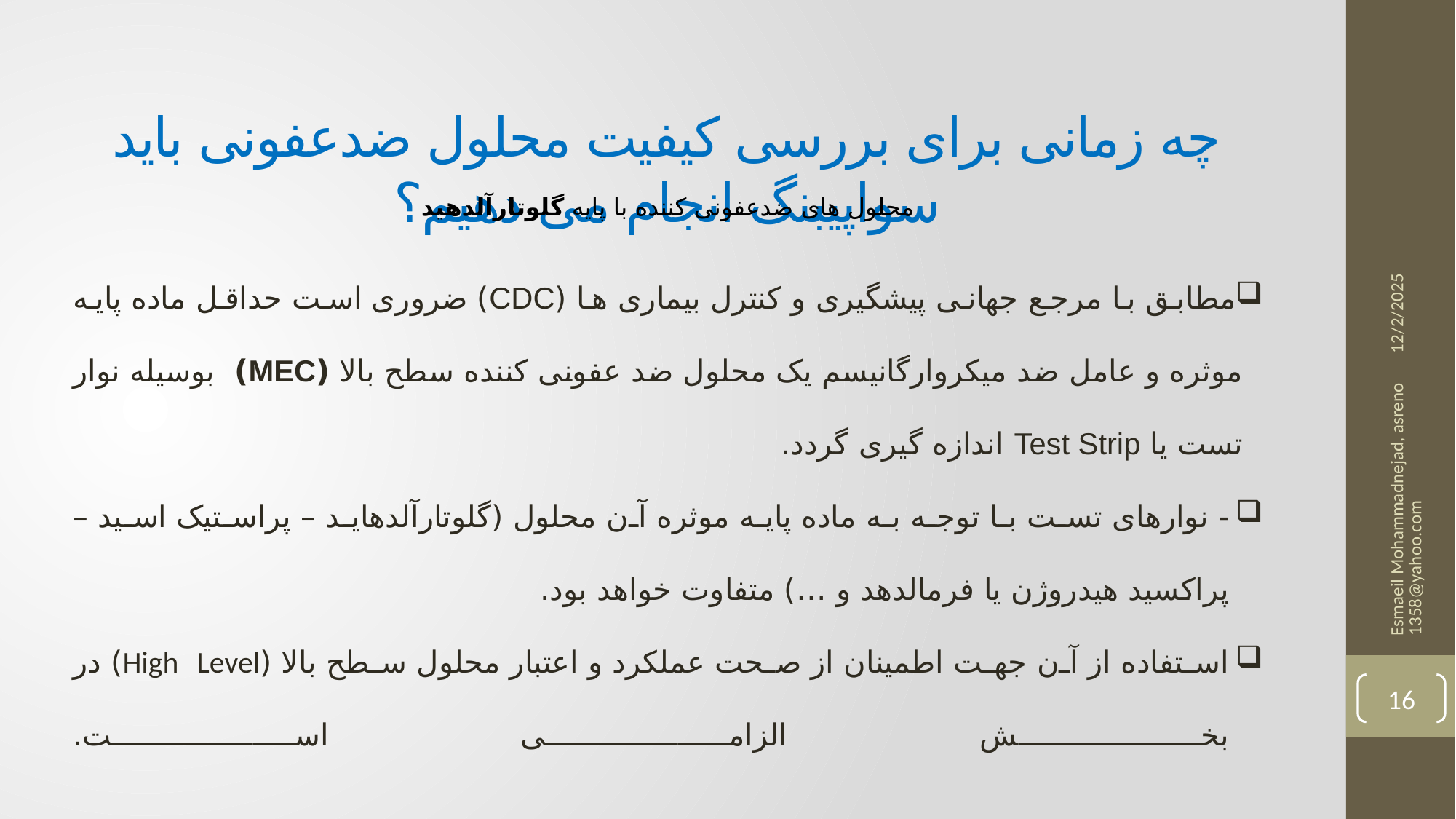

# چه زمانی برای بررسی کیفیت محلول ضدعفونی باید سواپیبنگ انجام می دهیم؟
12/2/2025
محلول های ضدعفونی کننده با پایه گلوتارآلدهید

مطابق با مرجع جهانی پیشگیری و کنترل بیماری ها (CDC) ضروری است حداقل ماده پایه موثره و عامل ضد میکروارگانیسم یک محلول ضد عفونی کننده سطح بالا (MEC)  بوسیله نوار تست یا Test Strip اندازه گیری گردد.
- نوارهای تست با توجه به ماده پایه موثره آن محلول (گلوتارآلدهاید – پراستیک اسید – پراکسید هیدروژن یا فرمالدهد و …) متفاوت خواهد بود.
استفاده از آن جهت اطمینان از صحت عملکرد و اعتبار محلول سطح بالا (High Level) در بخش الزامی است.

Esmaeil Mohammadnejad, asreno1358@yahoo.com
16